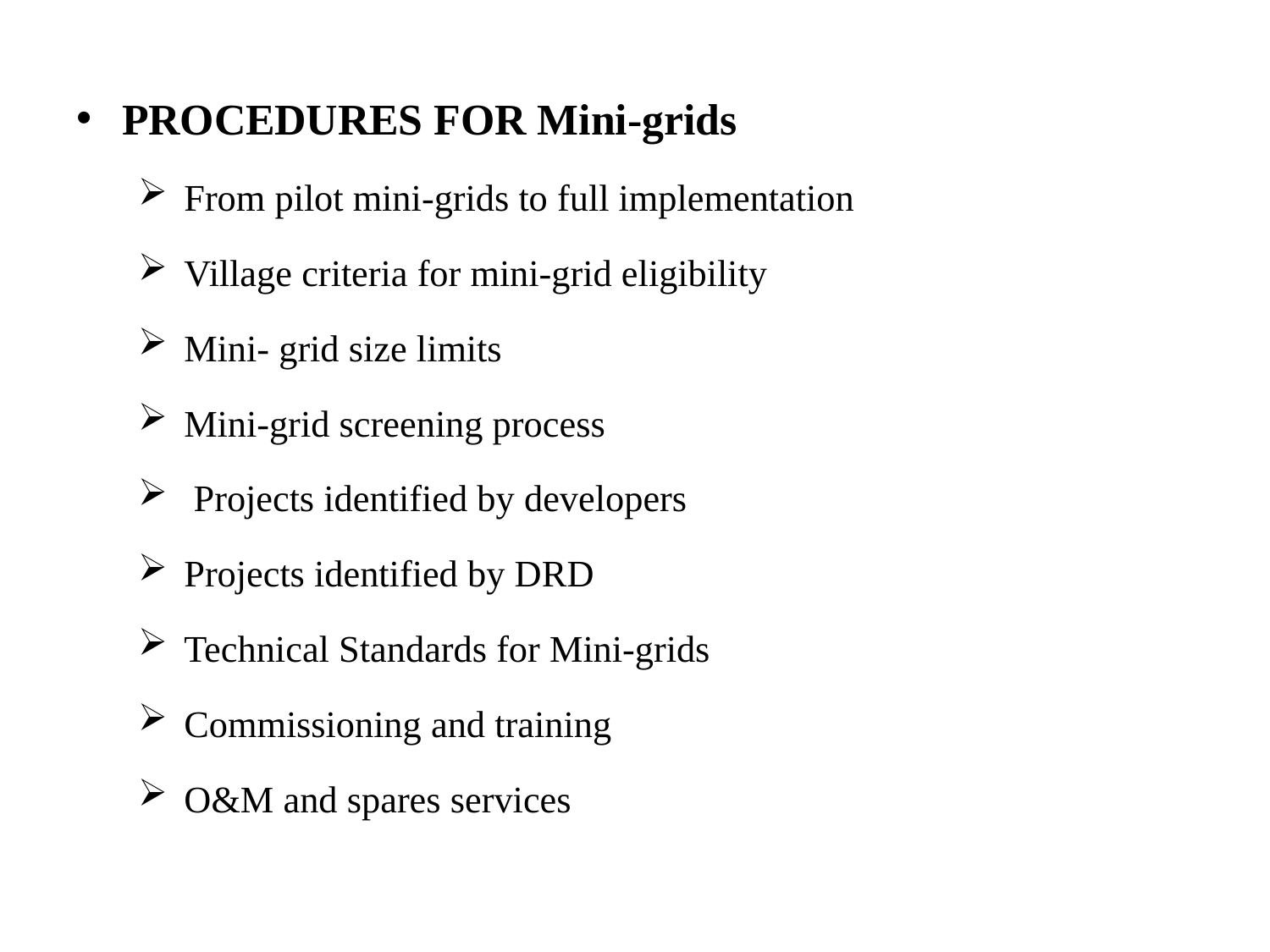

procedures for Mini-grids
From pilot mini-grids to full implementation
Village criteria for mini-grid eligibility
Mini- grid size limits
Mini-grid screening process
 Projects identified by developers
Projects identified by DRD
Technical Standards for Mini-grids
Commissioning and training
O&M and spares services